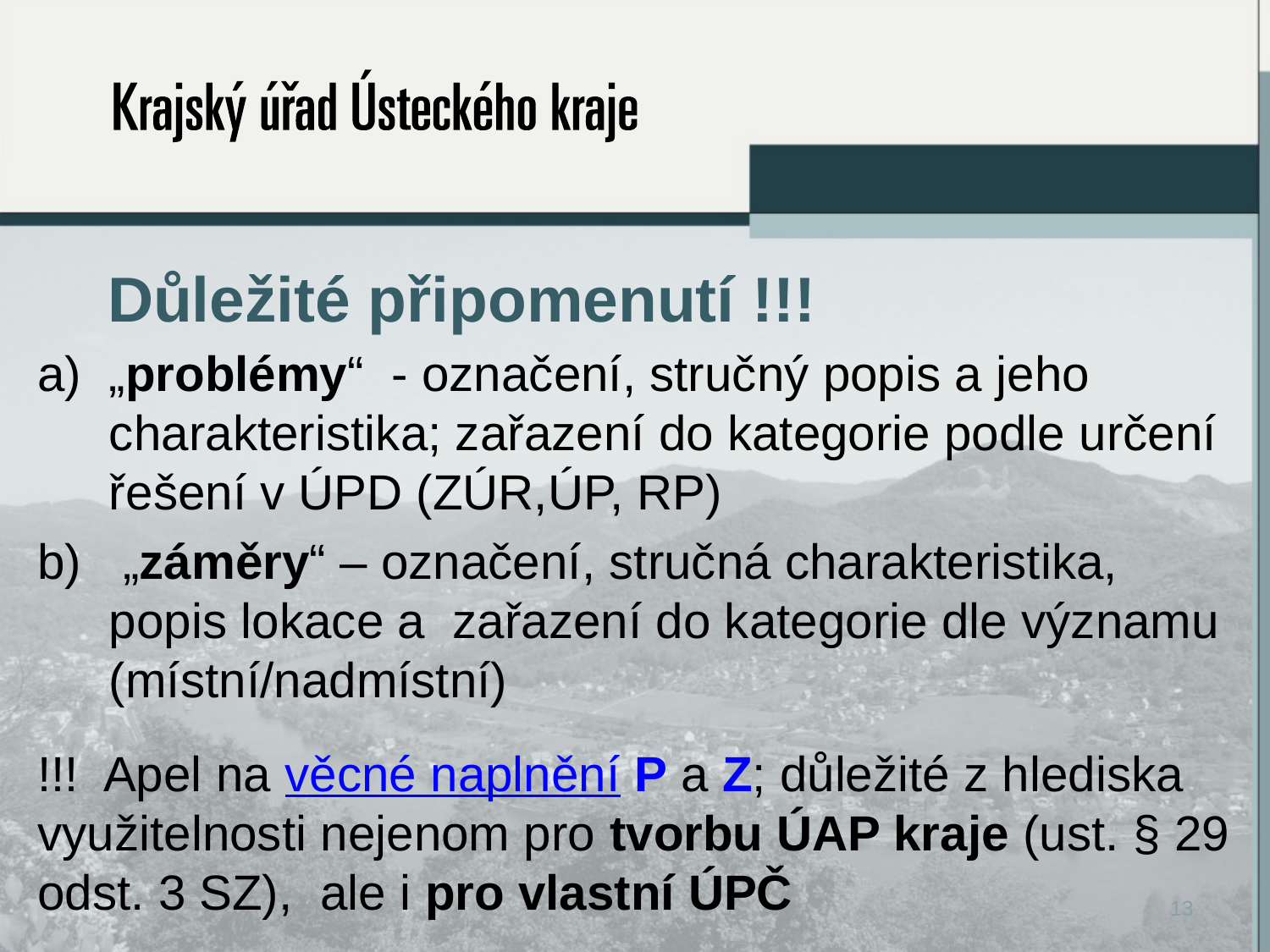

# Důležité připomenutí !!!
„problémy“  - označení, stručný popis a jeho charakteristika; zařazení do kategorie podle určení řešení v ÚPD (ZÚR,ÚP, RP)
 „záměry“ – označení, stručná charakteristika, popis lokace a  zařazení do kategorie dle významu (místní/nadmístní)

!!!  Apel na věcné naplnění P a Z; důležité z hlediska využitelnosti nejenom pro tvorbu ÚAP kraje (ust. § 29 odst. 3 SZ),  ale i pro vlastní ÚPČ
13